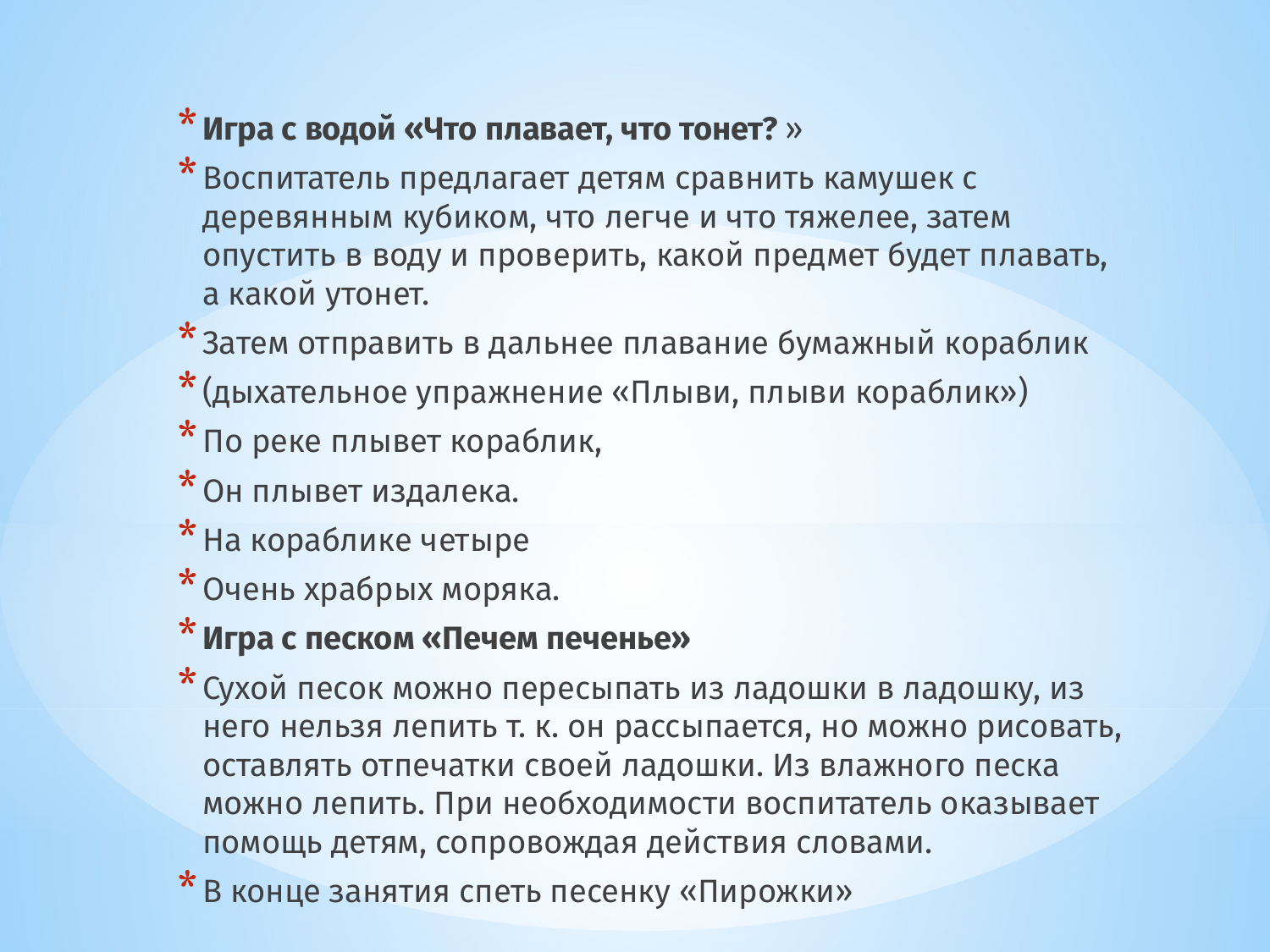

Игра с водой «Что плавает, что тонет? »
Воспитатель предлагает детям сравнить камушек с деревянным кубиком, что легче и что тяжелее, затем опустить в воду и проверить, какой предмет будет плавать, а какой утонет.
Затем отправить в дальнее плавание бумажный кораблик
(дыхательное упражнение «Плыви, плыви кораблик»)
По реке плывет кораблик,
Он плывет издалека.
На кораблике четыре
Очень храбрых моряка.
Игра с песком «Печем печенье»
Сухой песок можно пересыпать из ладошки в ладошку, из него нельзя лепить т. к. он рассыпается, но можно рисовать, оставлять отпечатки своей ладошки. Из влажного песка можно лепить. При необходимости воспитатель оказывает помощь детям, сопровождая действия словами.
В конце занятия спеть песенку «Пирожки»